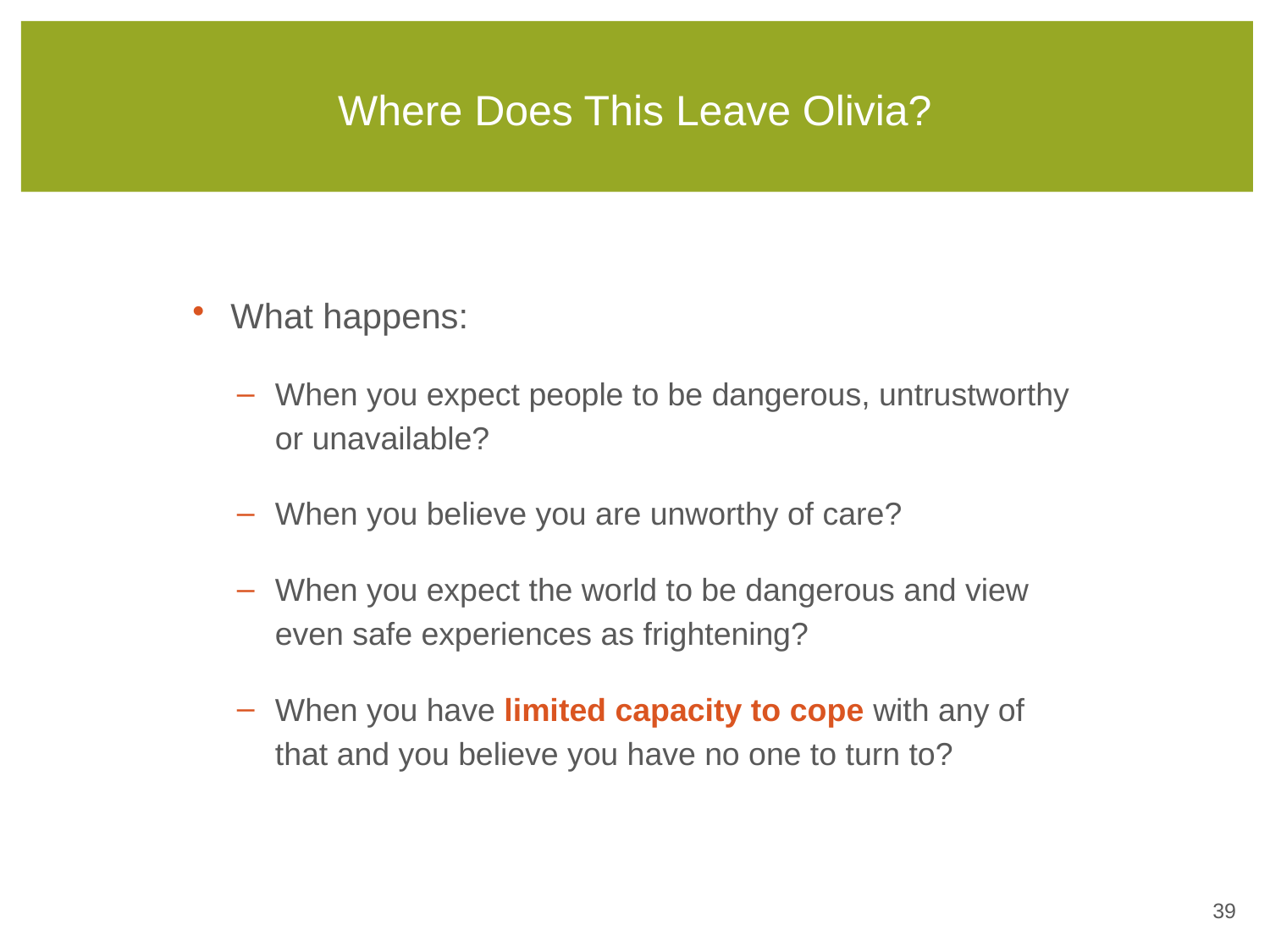

# Where Does This Leave Olivia?
What happens:
When you expect people to be dangerous, untrustworthy or unavailable?
When you believe you are unworthy of care?
When you expect the world to be dangerous and view even safe experiences as frightening?
When you have limited capacity to cope with any of that and you believe you have no one to turn to?
39